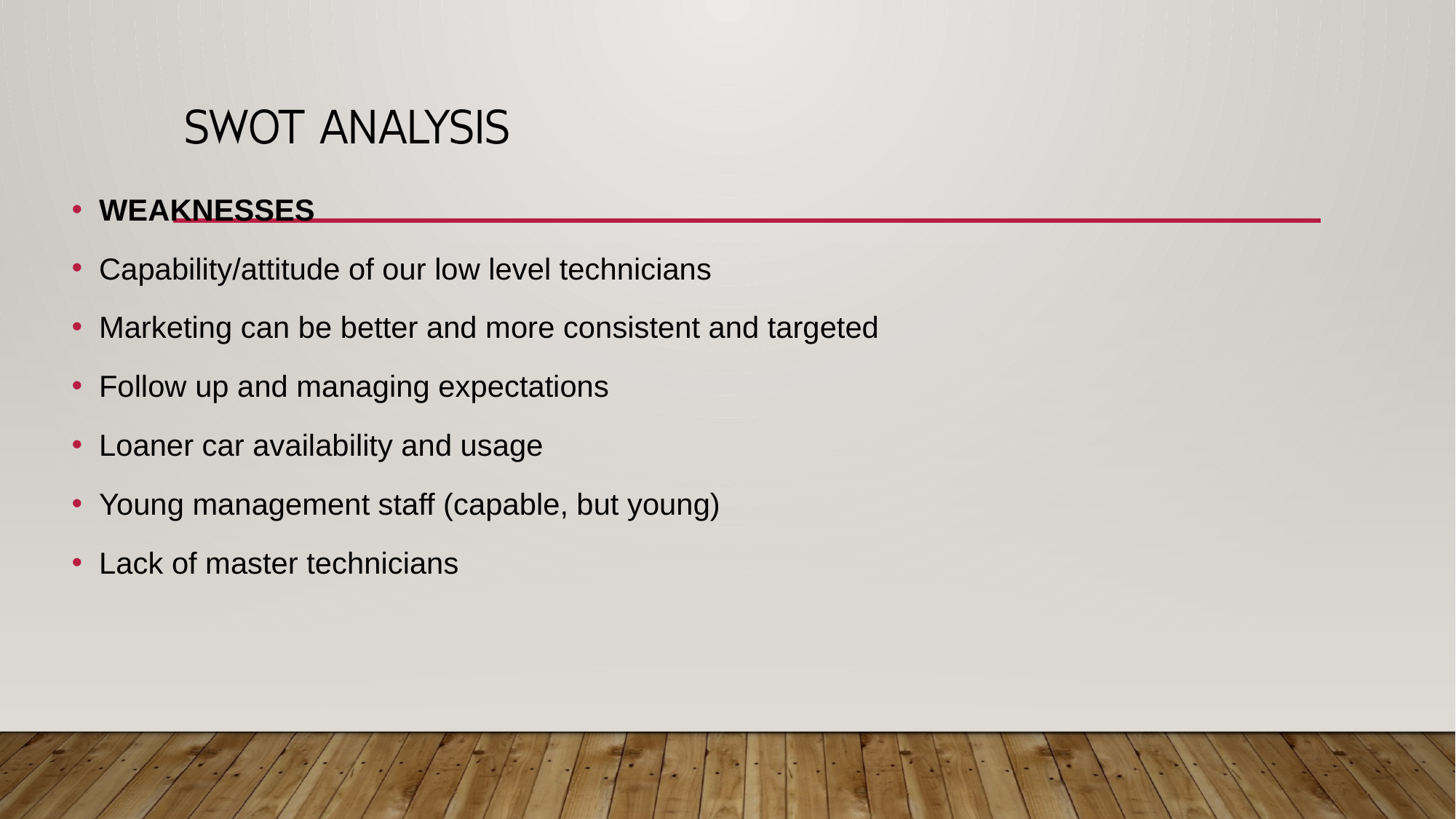

# SWOT Analysis
WEAKNESSES
Capability/attitude of our low level technicians
Marketing can be better and more consistent and targeted
Follow up and managing expectations
Loaner car availability and usage
Young management staff (capable, but young)
Lack of master technicians